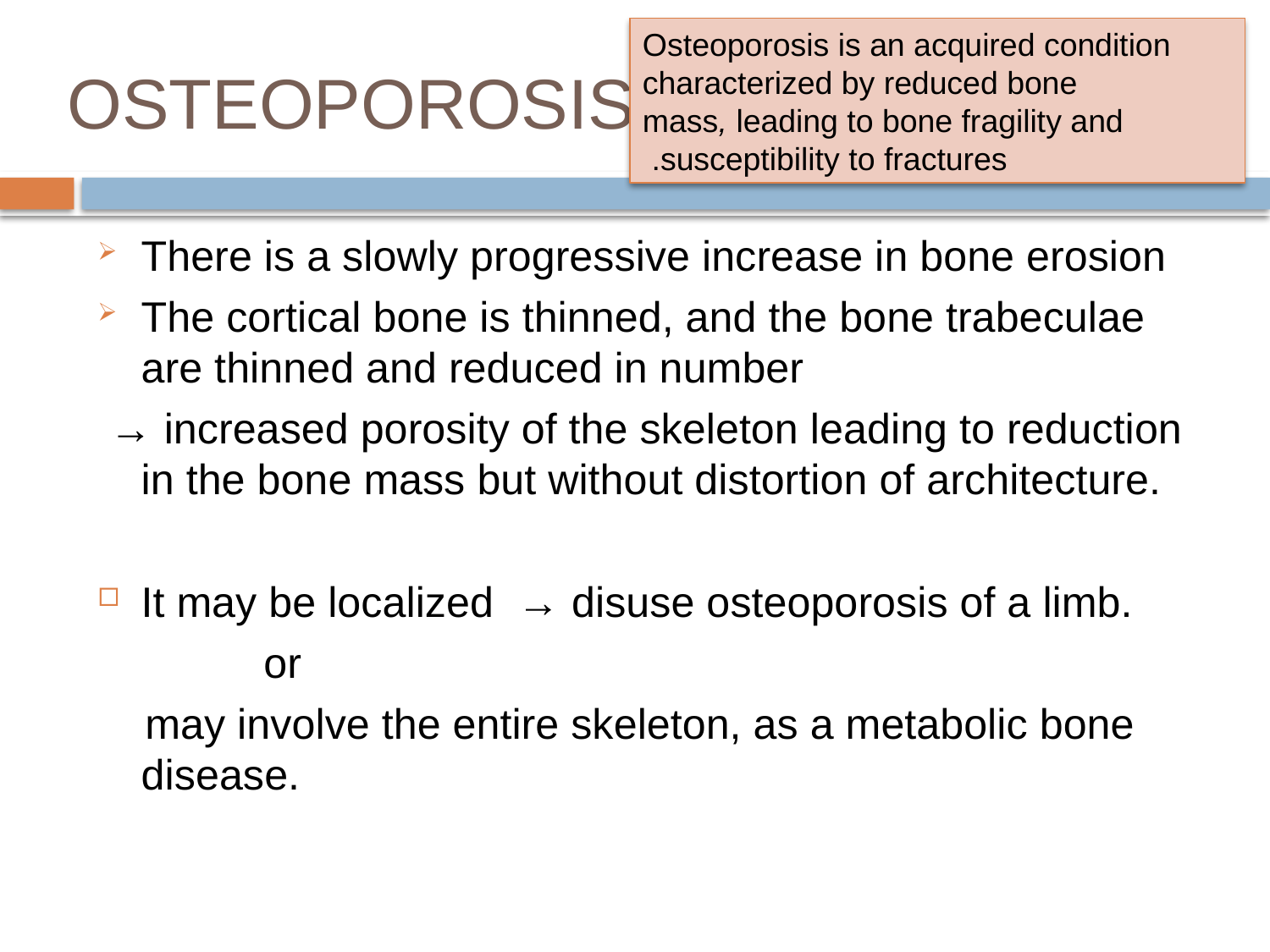

Osteoporosis is an acquired condition characterized by reduced bone mass, leading to bone fragility and susceptibility to fractures.
# OSTEOPOROSIS
There is a slowly progressive increase in bone erosion
The cortical bone is thinned, and the bone trabeculae are thinned and reduced in number
 → increased porosity of the skeleton leading to reduction in the bone mass but without distortion of architecture.

It may be localized  → disuse osteoporosis of a limb.
              or
    may involve the entire skeleton, as a metabolic bone disease.